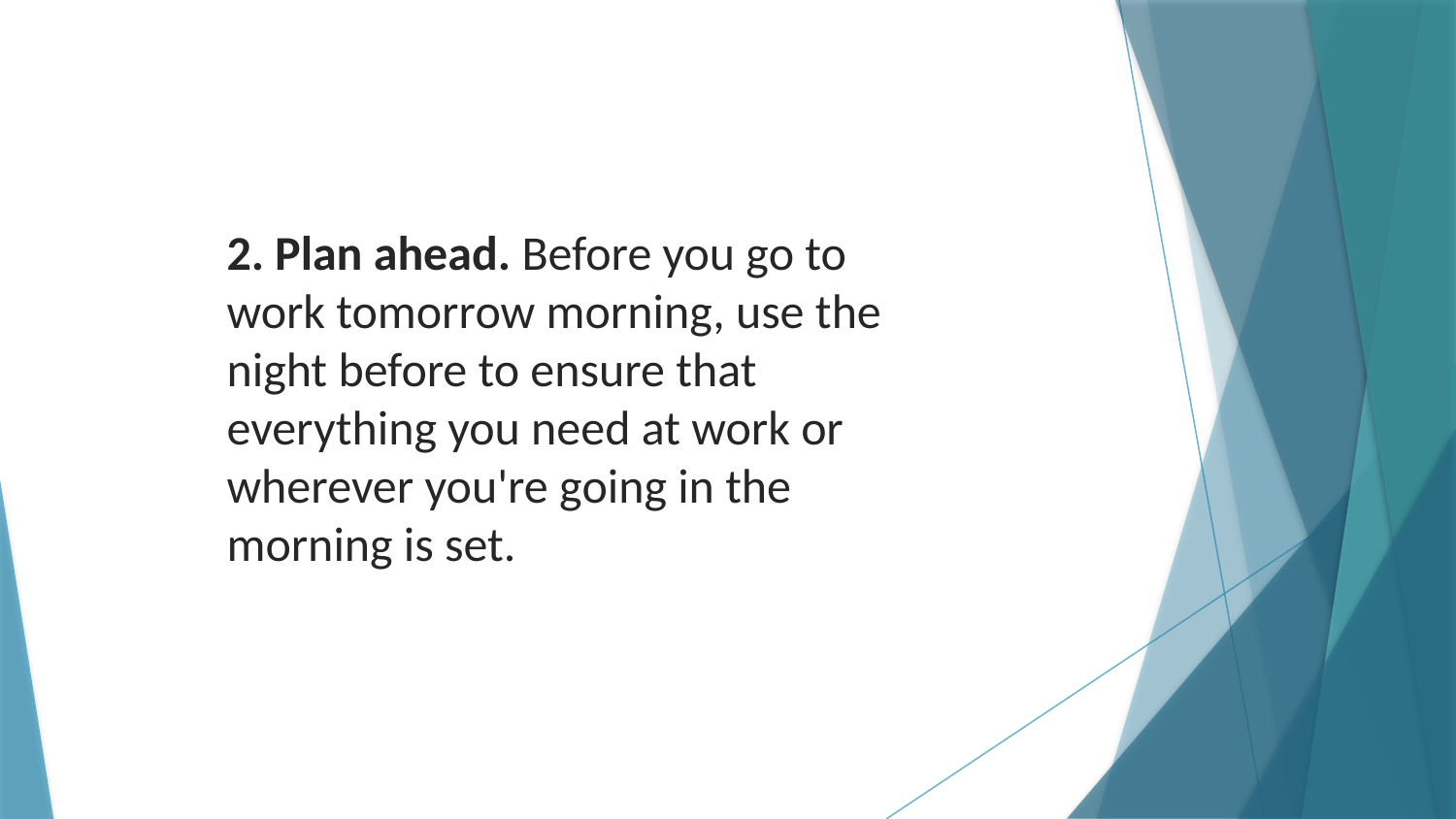

2. Plan ahead. Before you go to work tomorrow morning, use the night before to ensure that everything you need at work or wherever you're going in the morning is set.